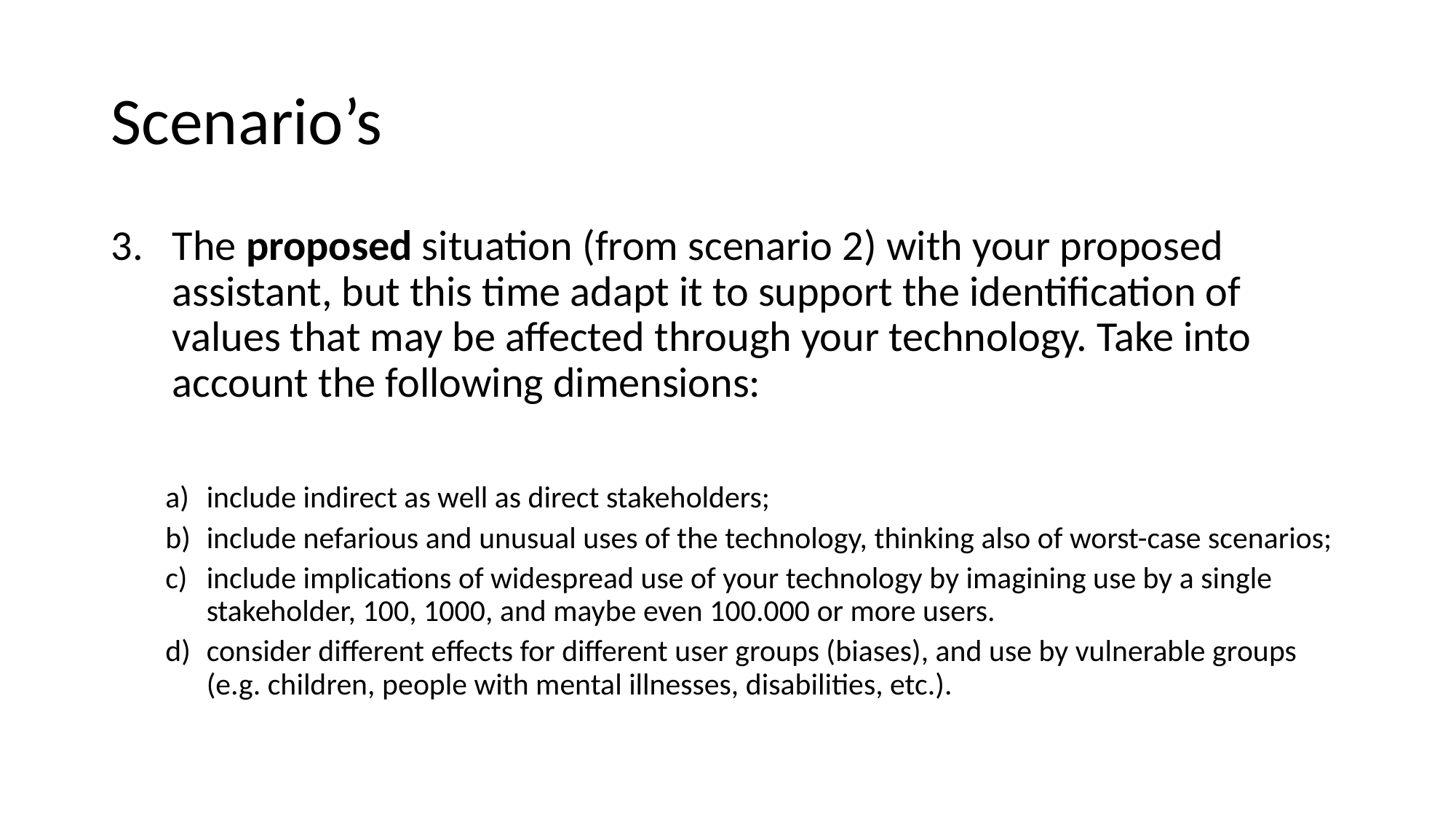

# Scenario’s
The proposed situation (from scenario 2) with your proposed assistant, but this time adapt it to support the identification of values that may be affected through your technology. Take into account the following dimensions:

include indirect as well as direct stakeholders;
include nefarious and unusual uses of the technology, thinking also of worst-case scenarios;
include implications of widespread use of your technology by imagining use by a single stakeholder, 100, 1000, and maybe even 100.000 or more users.
consider different effects for different user groups (biases), and use by vulnerable groups (e.g. children, people with mental illnesses, disabilities, etc.).